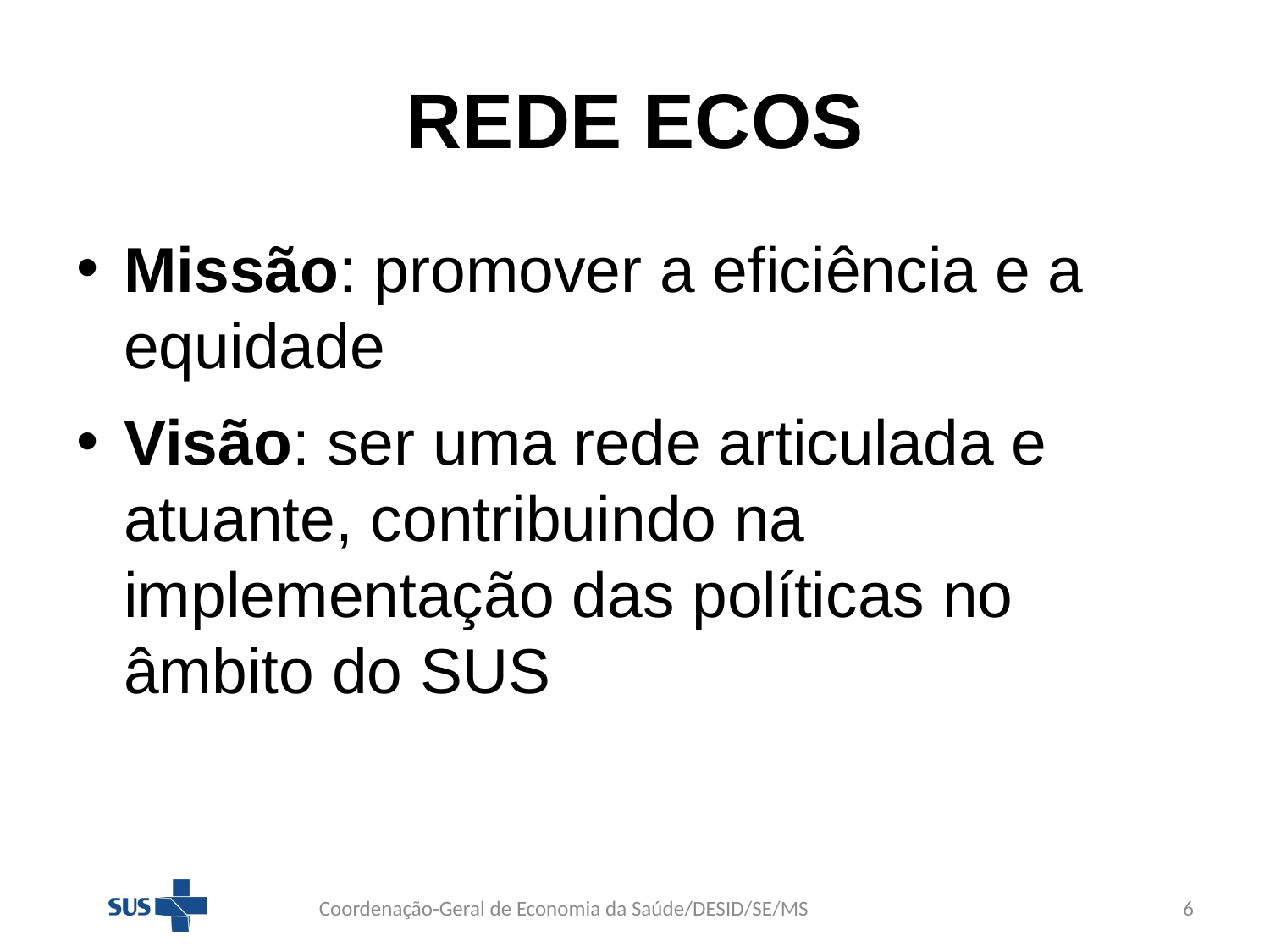

# REDE ECOS
Missão: promover a eficiência e a equidade
Visão: ser uma rede articulada e atuante, contribuindo na implementação das políticas no âmbito do SUS
Coordenação-Geral de Economia da Saúde/DESID/SE/MS
6